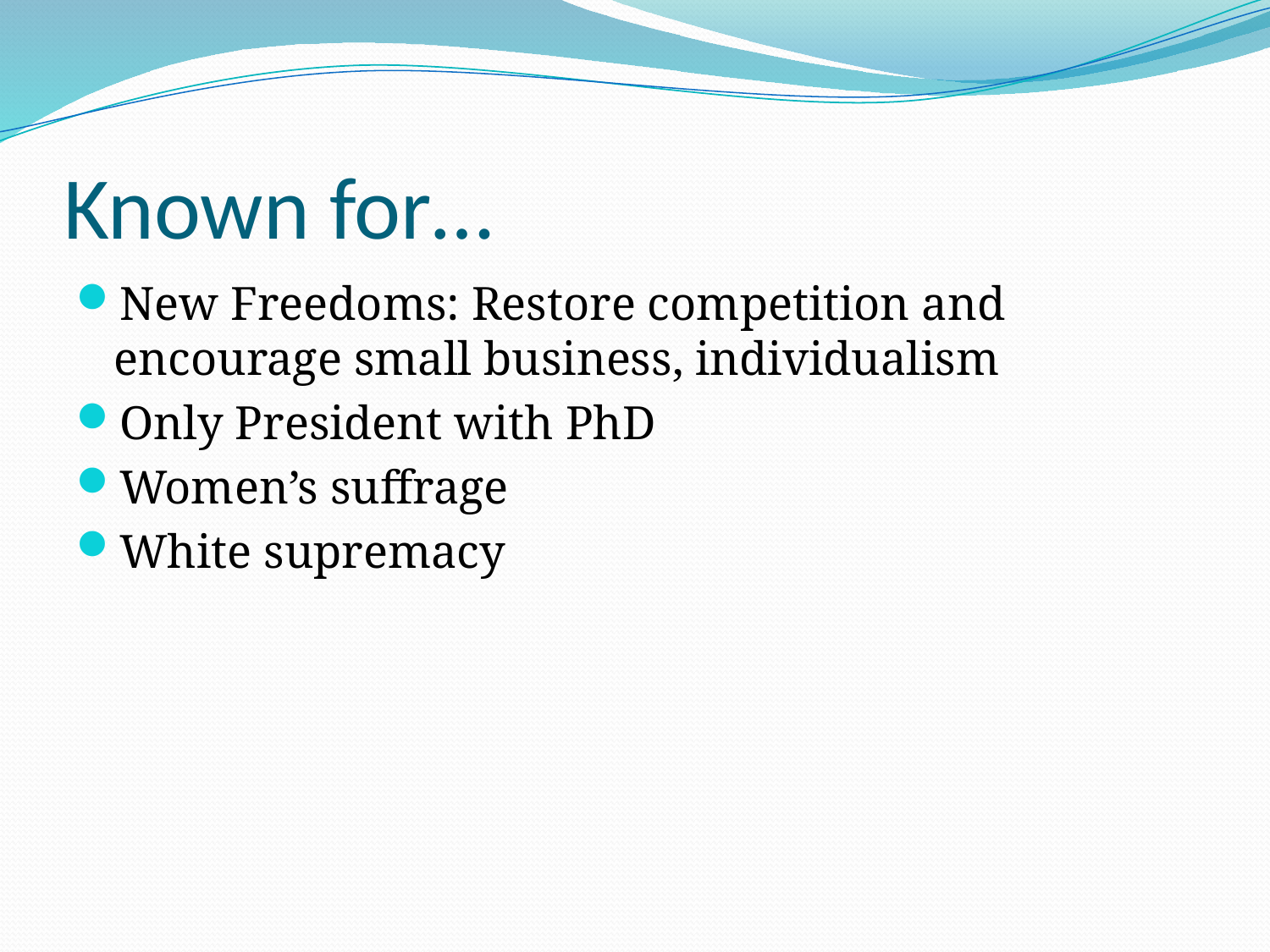

# Known for…
New Freedoms: Restore competition and encourage small business, individualism
Only President with PhD
Women’s suffrage
White supremacy